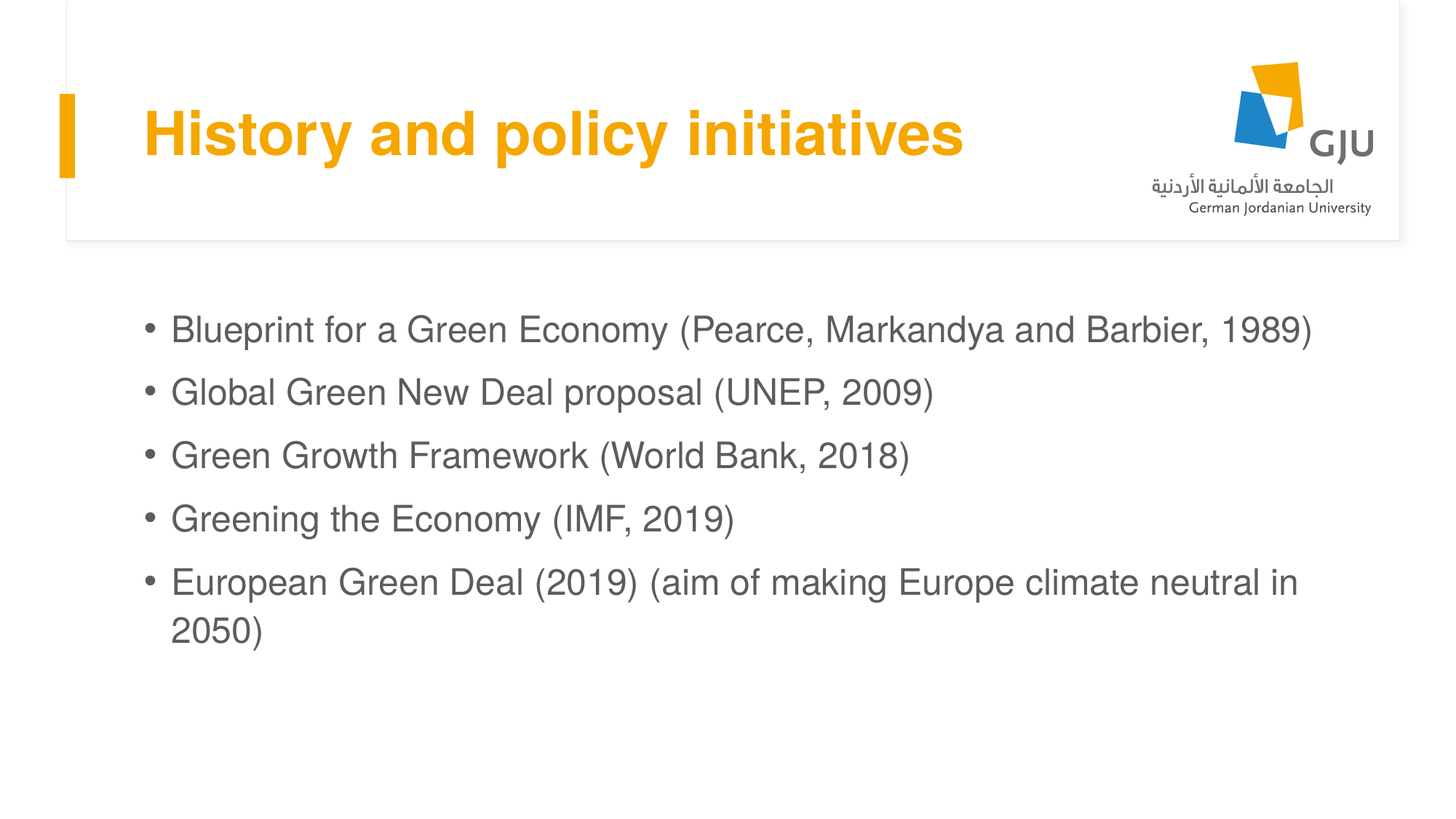

# History and policy initiatives
Blueprint for a Green Economy (Pearce, Markandya and Barbier, 1989)
Global Green New Deal proposal (UNEP, 2009)
Green Growth Framework (World Bank, 2018)
Greening the Economy (IMF, 2019)
European Green Deal (2019) (aim of making Europe climate neutral in 2050)